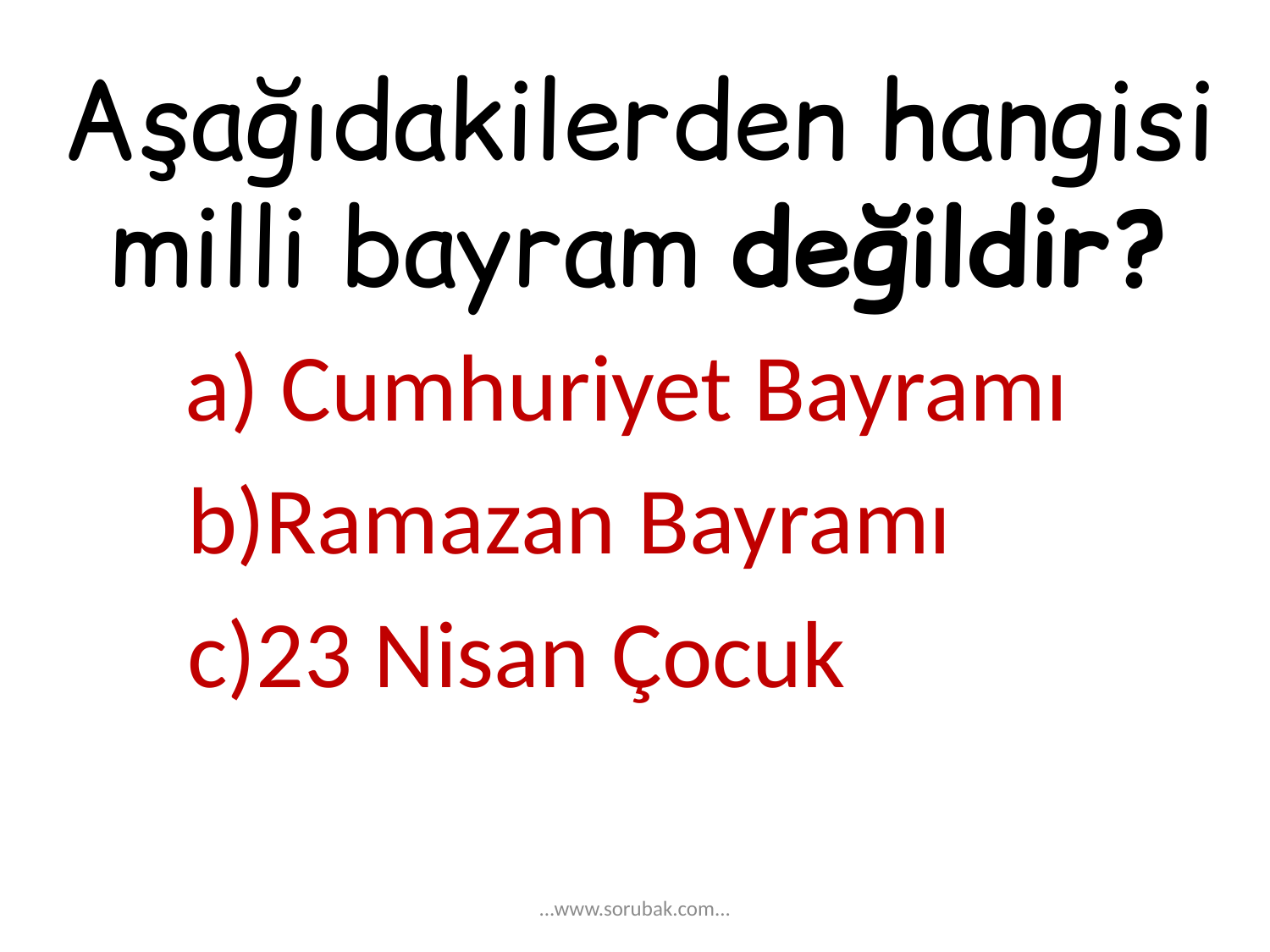

Aşağıdakilerden hangisi milli bayram değildir?
	a) Cumhuriyet Bayramı
      b)Ramazan Bayramı
      c)23 Nisan Çocuk

...www.sorubak.com...